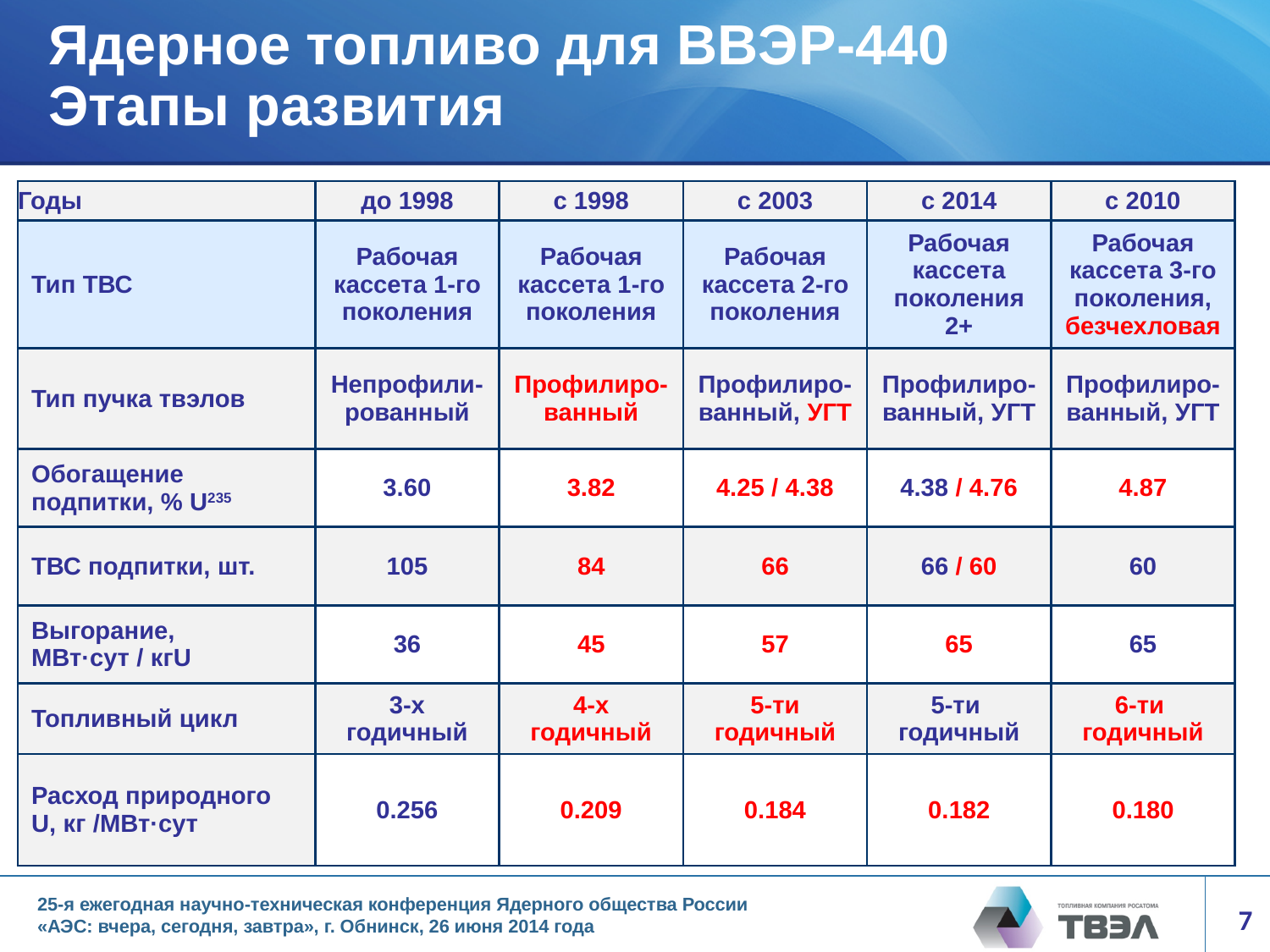

# Ядерное топливо для ВВЭР-440 Этапы развития
| Годы | до 1998 | с 1998 | с 2003 | с 2014 | с 2010 |
| --- | --- | --- | --- | --- | --- |
| Тип ТВС | Рабочая кассета 1-го поколения | Рабочая кассета 1-го поколения | Рабочая кассета 2-го поколения | Рабочая кассета поколения 2+ | Рабочая кассета 3-го поколения, безчехловая |
| Тип пучка твэлов | Непрофили-рованный | Профилиро-ванный | Профилиро-ванный, УГТ | Профилиро- ванный, УГТ | Профилиро-ванный, УГТ |
| Обогащение подпитки, % U235 | 3.60 | 3.82 | 4.25 / 4.38 | 4.38 / 4.76 | 4.87 |
| ТВС подпитки, шт. | 105 | 84 | 66 | 66 / 60 | 60 |
| Выгорание, МВт·сут / кгU | 36 | 45 | 57 | 65 | 65 |
| Топливный цикл | 3-х годичный | 4-х годичный | 5-ти годичный | 5-ти годичный | 6-ти годичный |
| Расход природного U, кг /МВт·сут | 0.256 | 0.209 | 0.184 | 0.182 | 0.180 |